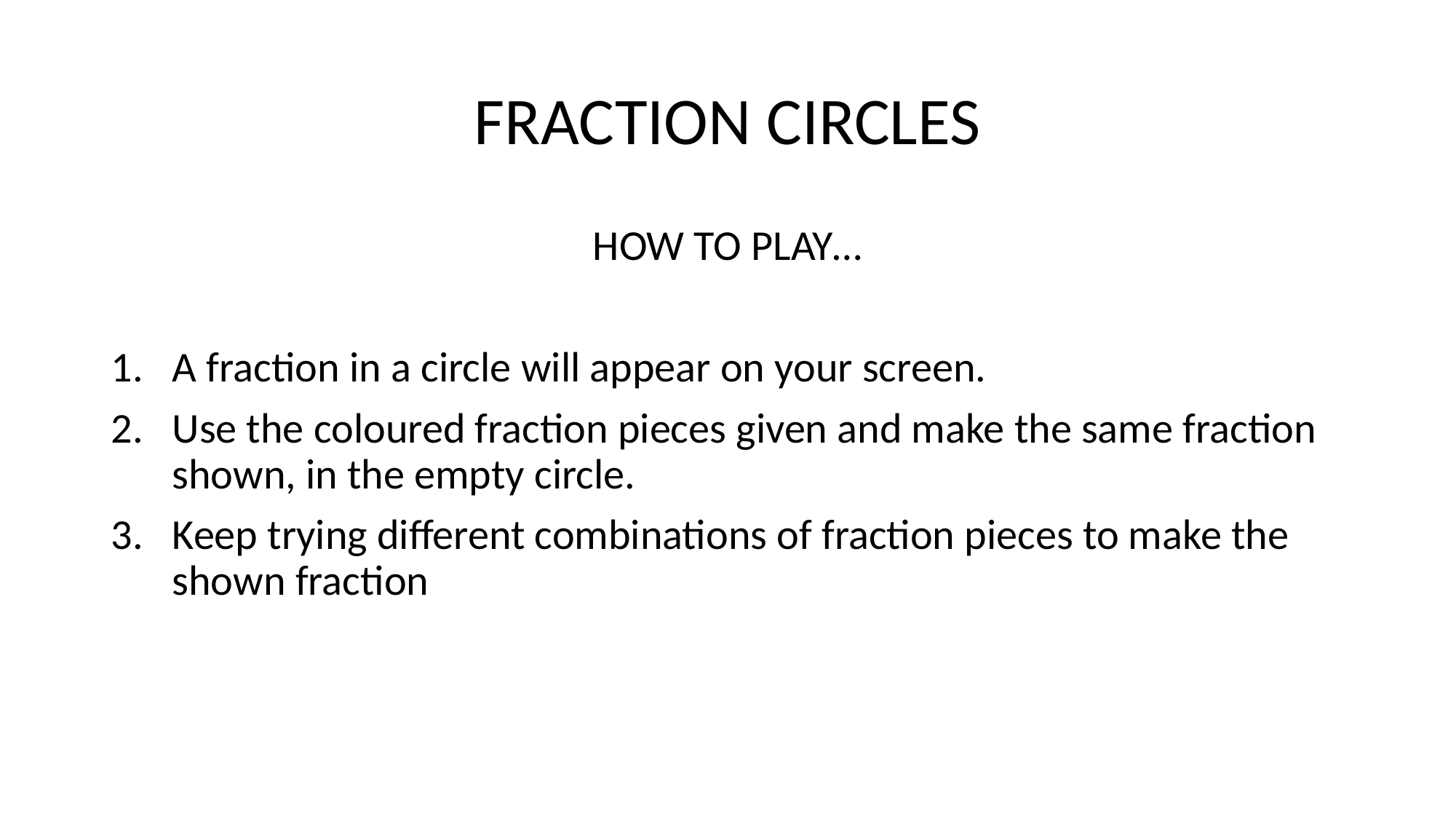

# FRACTION CIRCLES
HOW TO PLAY…

A fraction in a circle will appear on your screen.
Use the coloured fraction pieces given and make the same fraction shown, in the empty circle.
Keep trying different combinations of fraction pieces to make the shown fraction